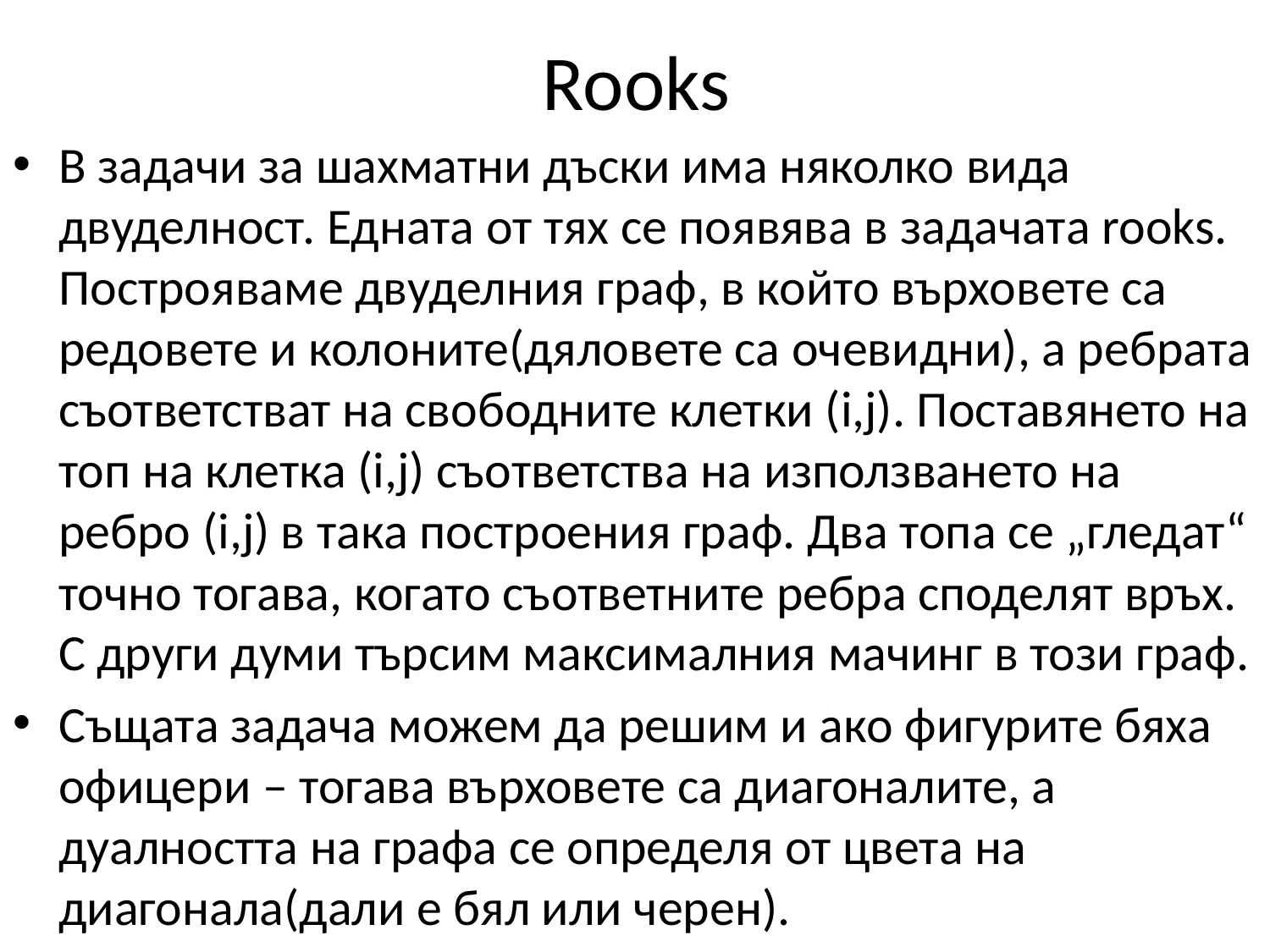

# Rooks
В задачи за шахматни дъски има няколко вида двуделност. Едната от тях се появява в задачата rooks. Построяваме двуделния граф, в който върховете са редовете и колоните(дяловете са очевидни), а ребрата съответстват на свободните клетки (i,j). Поставянето на топ на клетка (i,j) съответства на използването на ребро (i,j) в така построения граф. Два топа се „гледат“ точно тогава, когато съответните ребра споделят връх. С други думи търсим максималния мачинг в този граф.
Същата задача можем да решим и ако фигурите бяха офицери – тогава върховете са диагоналите, а дуалността на графа се определя от цвета на диагонала(дали е бял или черен).